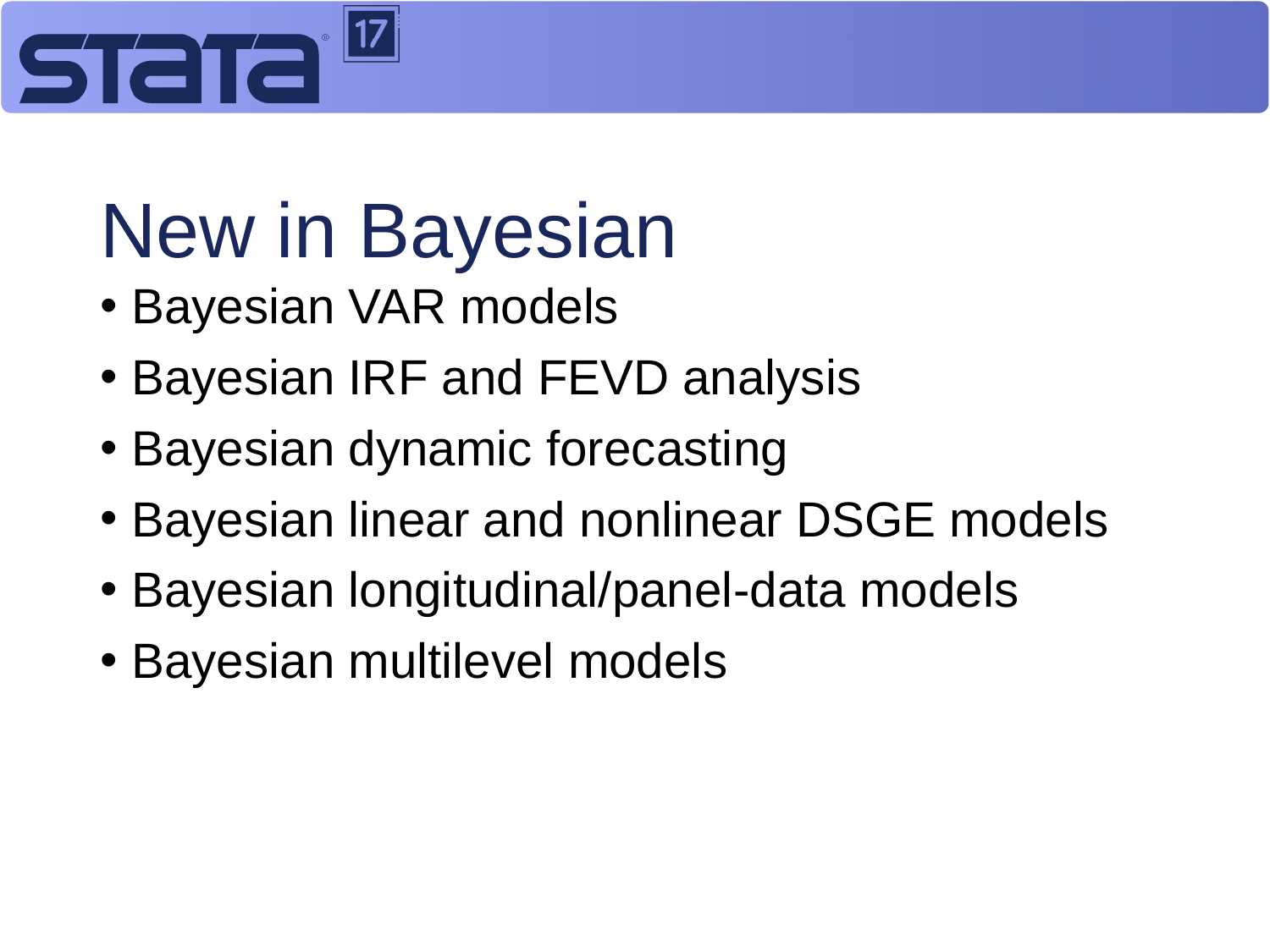

# New in Bayesian
Bayesian VAR models
Bayesian IRF and FEVD analysis
Bayesian dynamic forecasting
Bayesian linear and nonlinear DSGE models
Bayesian longitudinal/panel-data models
Bayesian multilevel models